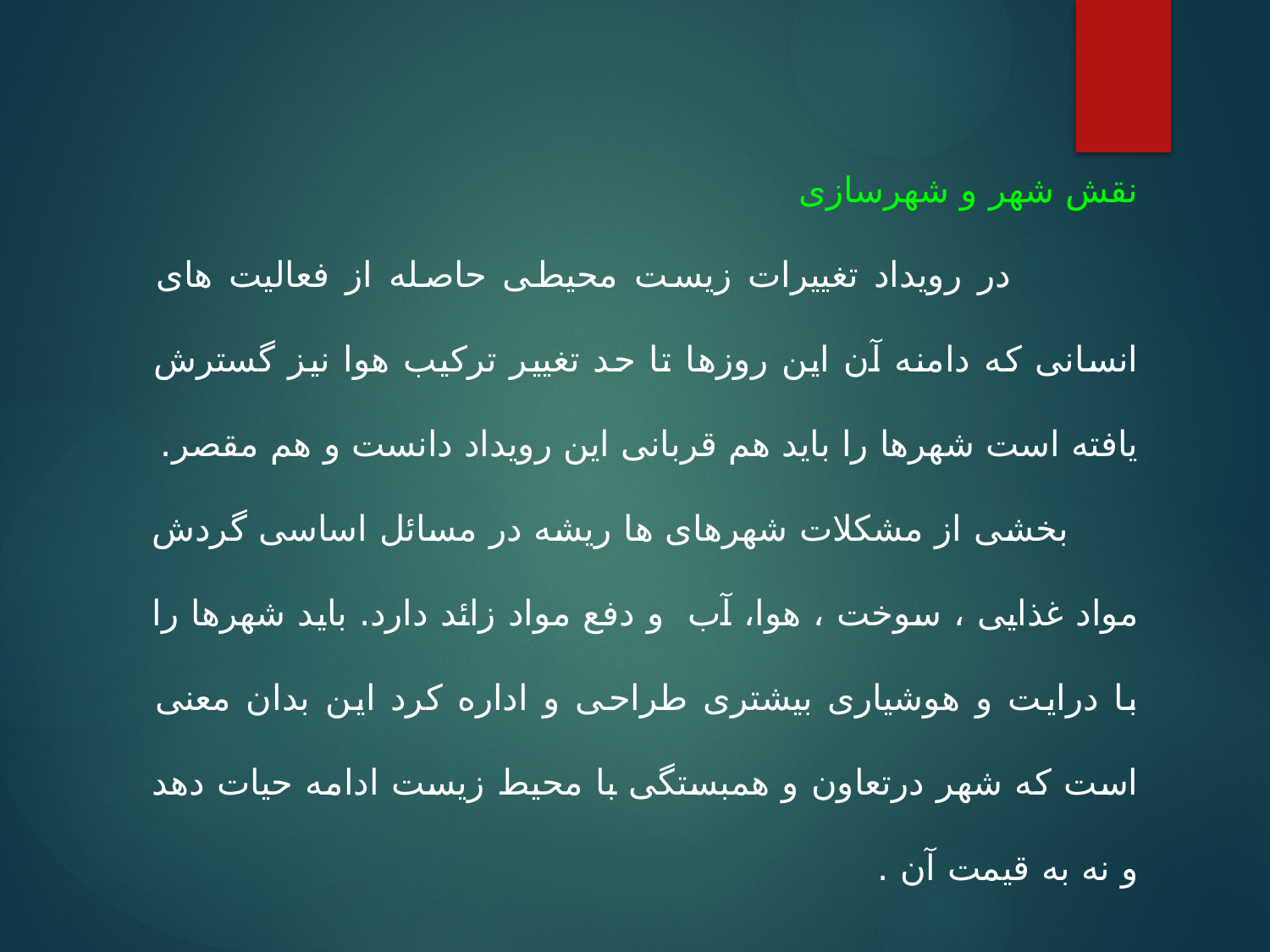

نقش شهر و شهرسازی
        در رویداد تغییرات زیست محیطی حاصله از فعالیت های انسانی که دامنه آن این روزها تا حد تغییر ترکیب هوا نیز گسترش یافته است شهرها را باید هم قربانی این رویداد دانست و هم مقصر.
      بخشی از مشکلات شهرهای ها ریشه در مسائل اساسی گردش مواد غذایی ، سوخت ، هوا، آب  و دفع مواد زائد دارد. باید شهرها را با درایت و هوشیاری بیشتری طراحی و اداره کرد این بدان معنی است که شهر درتعاون و همبستگی با محیط زیست ادامه حیات دهد و نه به قیمت آن .